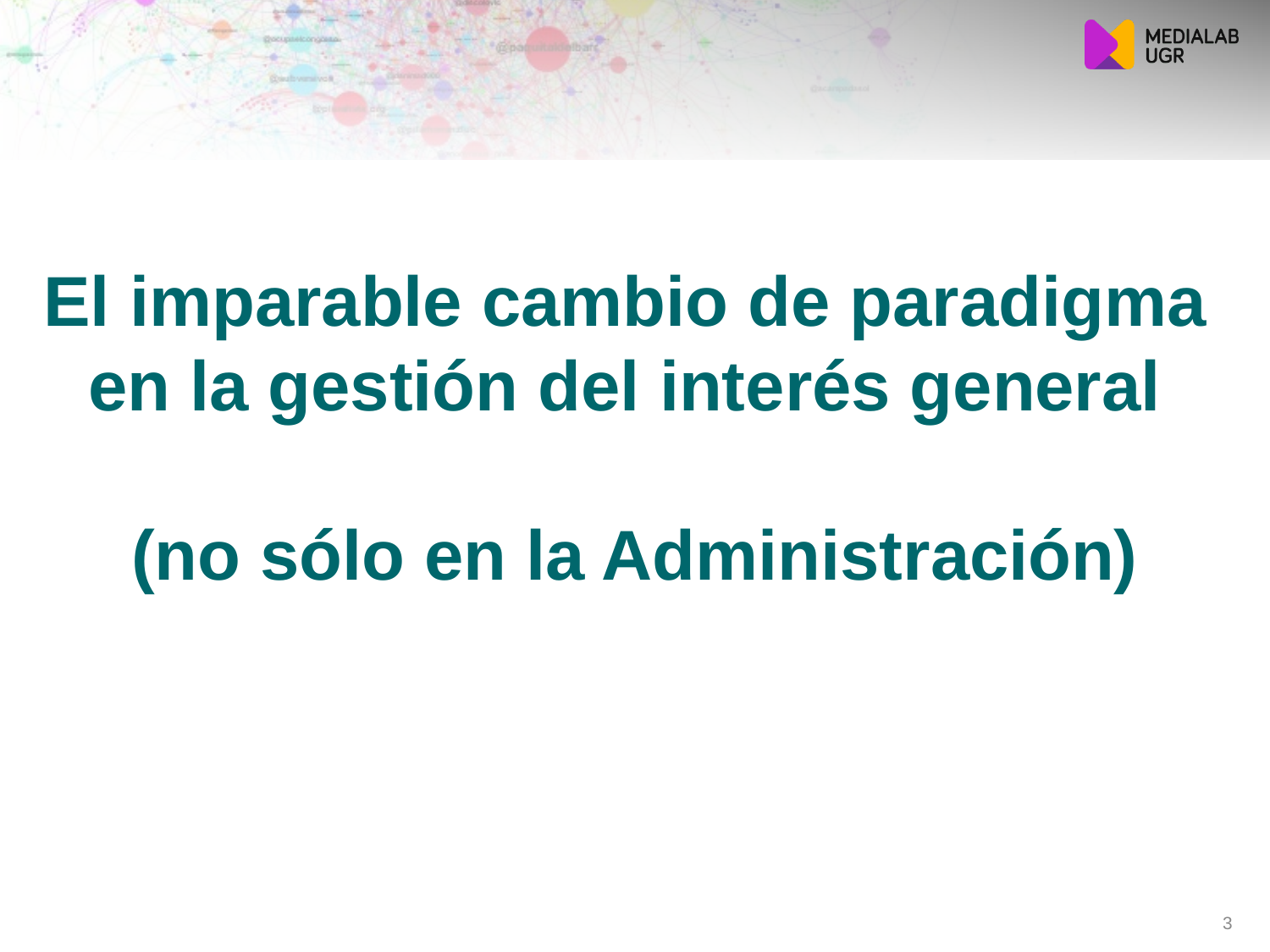

# El imparable cambio de paradigma en la gestión del interés general (no sólo en la Administración)